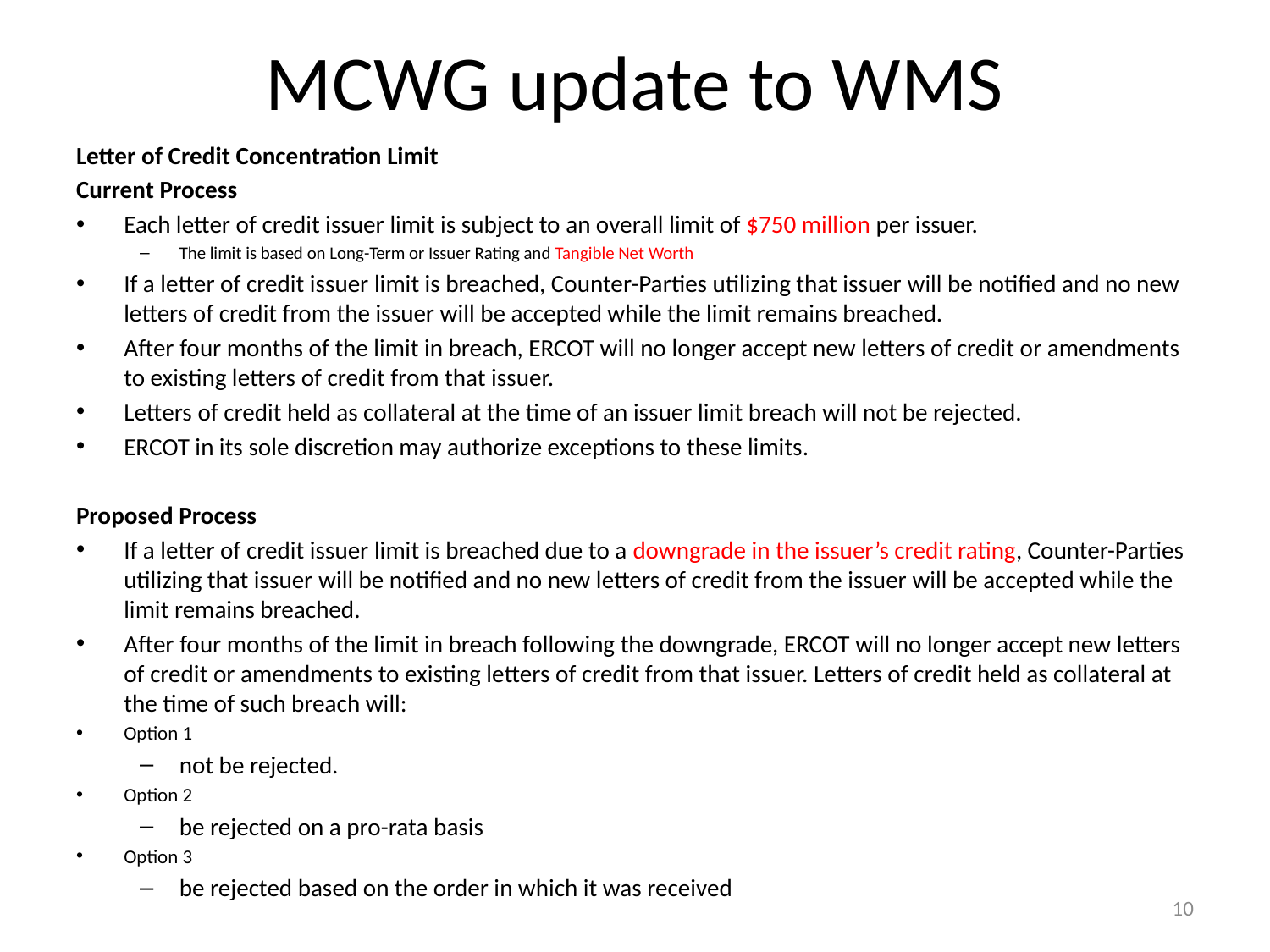

# MCWG update to WMS
Letter of Credit Concentration Limit
Current Process
Each letter of credit issuer limit is subject to an overall limit of $750 million per issuer.
The limit is based on Long-Term or Issuer Rating and Tangible Net Worth
If a letter of credit issuer limit is breached, Counter-Parties utilizing that issuer will be notified and no new letters of credit from the issuer will be accepted while the limit remains breached.
After four months of the limit in breach, ERCOT will no longer accept new letters of credit or amendments to existing letters of credit from that issuer.
Letters of credit held as collateral at the time of an issuer limit breach will not be rejected.
ERCOT in its sole discretion may authorize exceptions to these limits.

Proposed Process
If a letter of credit issuer limit is breached due to a downgrade in the issuer’s credit rating, Counter-Parties utilizing that issuer will be notified and no new letters of credit from the issuer will be accepted while the limit remains breached.
After four months of the limit in breach following the downgrade, ERCOT will no longer accept new letters of credit or amendments to existing letters of credit from that issuer. Letters of credit held as collateral at the time of such breach will:
Option 1
not be rejected.
Option 2
be rejected on a pro-rata basis
Option 3
be rejected based on the order in which it was received

10